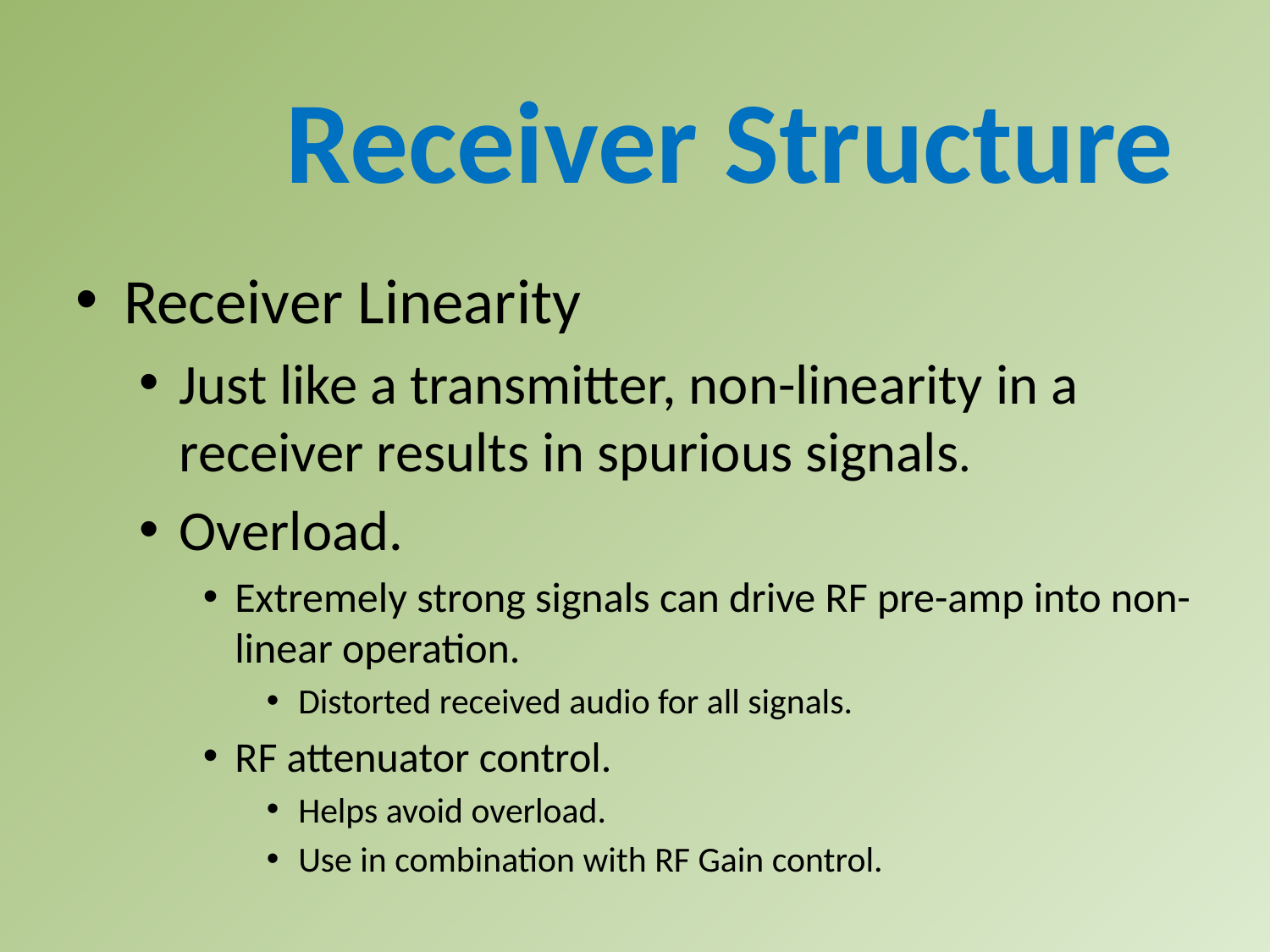

Receiver Structure
Receiver Linearity
Just like a transmitter, non-linearity in a receiver results in spurious signals.
Overload.
Extremely strong signals can drive RF pre-amp into non-linear operation.
Distorted received audio for all signals.
RF attenuator control.
Helps avoid overload.
Use in combination with RF Gain control.